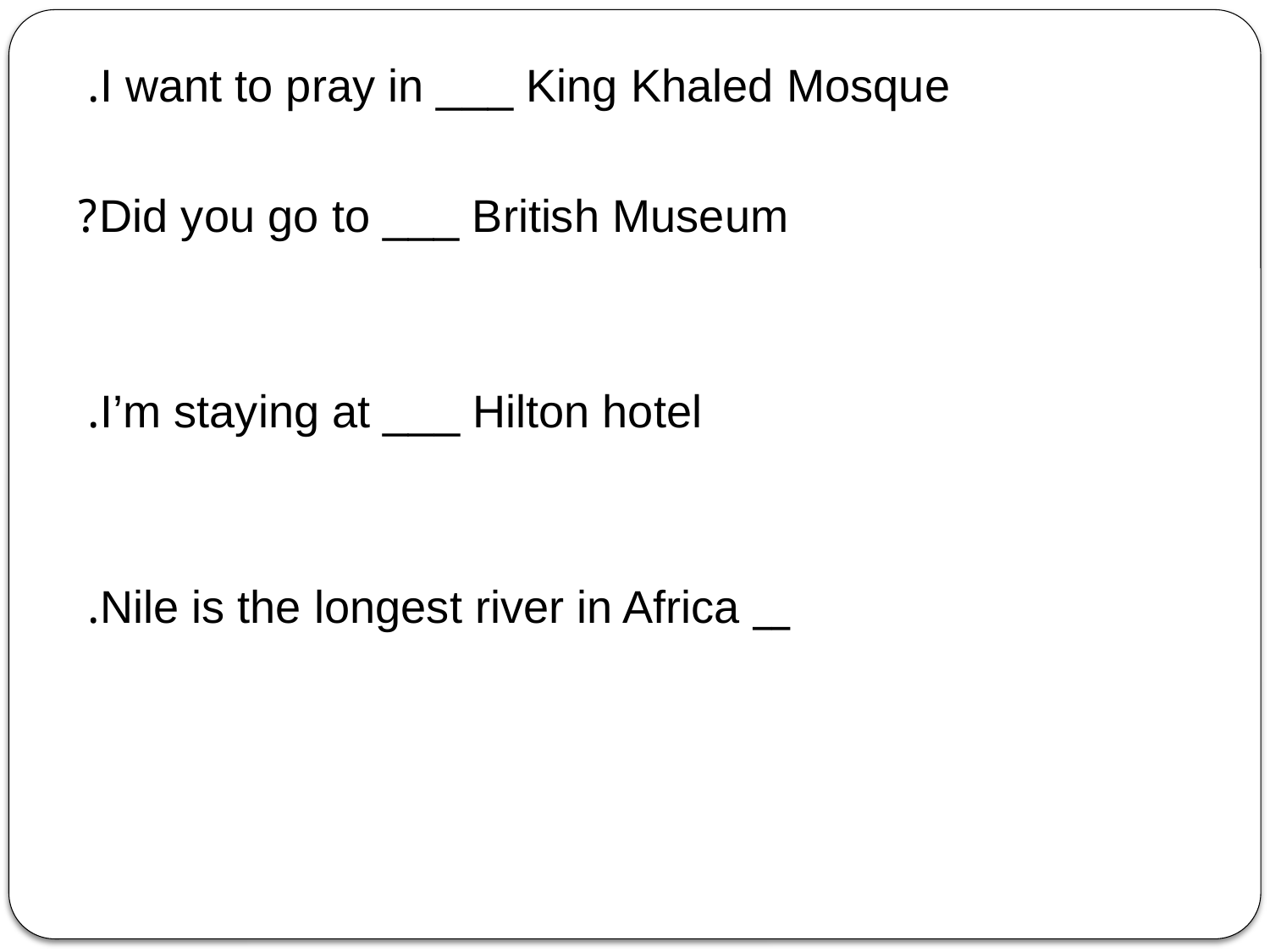

I want to pray in ___ King Khaled Mosque.

Did you go to ___ British Museum?

I’m staying at ___ Hilton hotel.

__ Nile is the longest river in Africa.